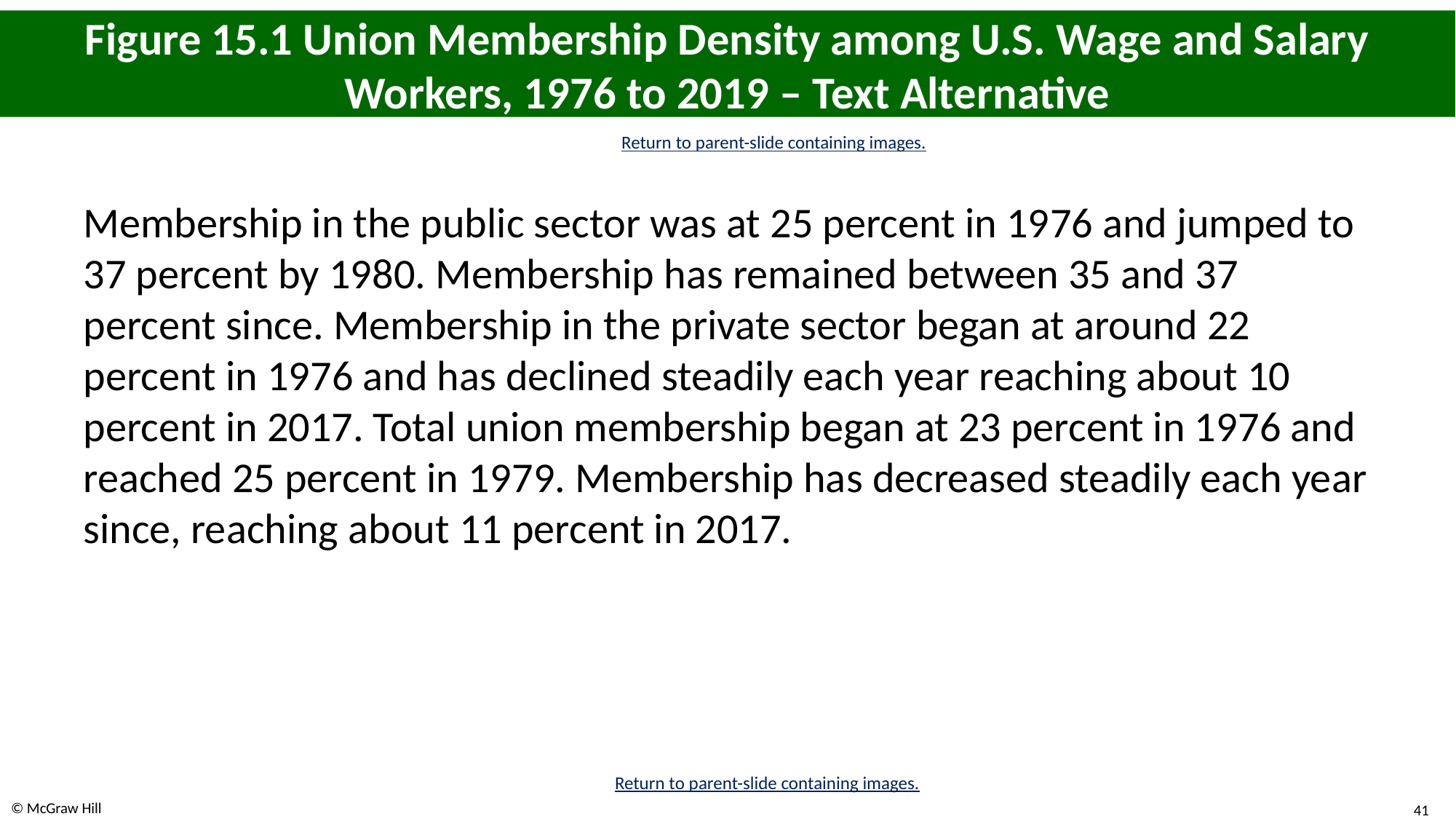

# Figure 15.1 Union Membership Density among U.S. Wage and Salary Workers, 19 76 to 2019 – Text Alternative
Return to parent-slide containing images.
Membership in the public sector was at 25 percent in 19 76 and jumped to 37 percent by 19 80. Membership has remained between 35 and 37 percent since. Membership in the private sector began at around 22 percent in 19 76 and has declined steadily each year reaching about 10 percent in 2017. Total union membership began at 23 percent in 19 76 and reached 25 percent in 19 79. Membership has decreased steadily each year since, reaching about 11 percent in 2017.
Return to parent-slide containing images.